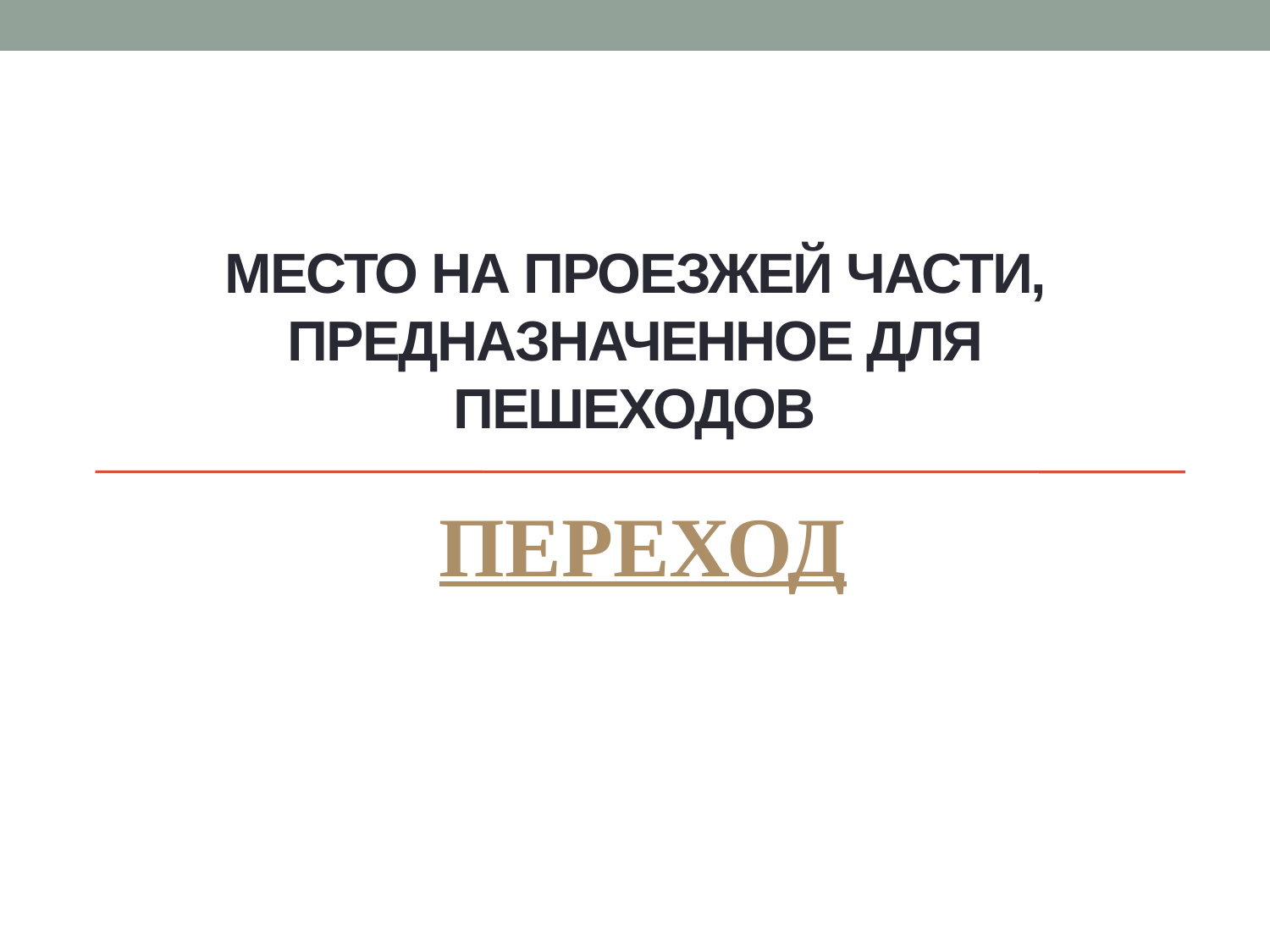

# Место на проезжей части, предназначенное для пешеходов
ПЕРЕХОД